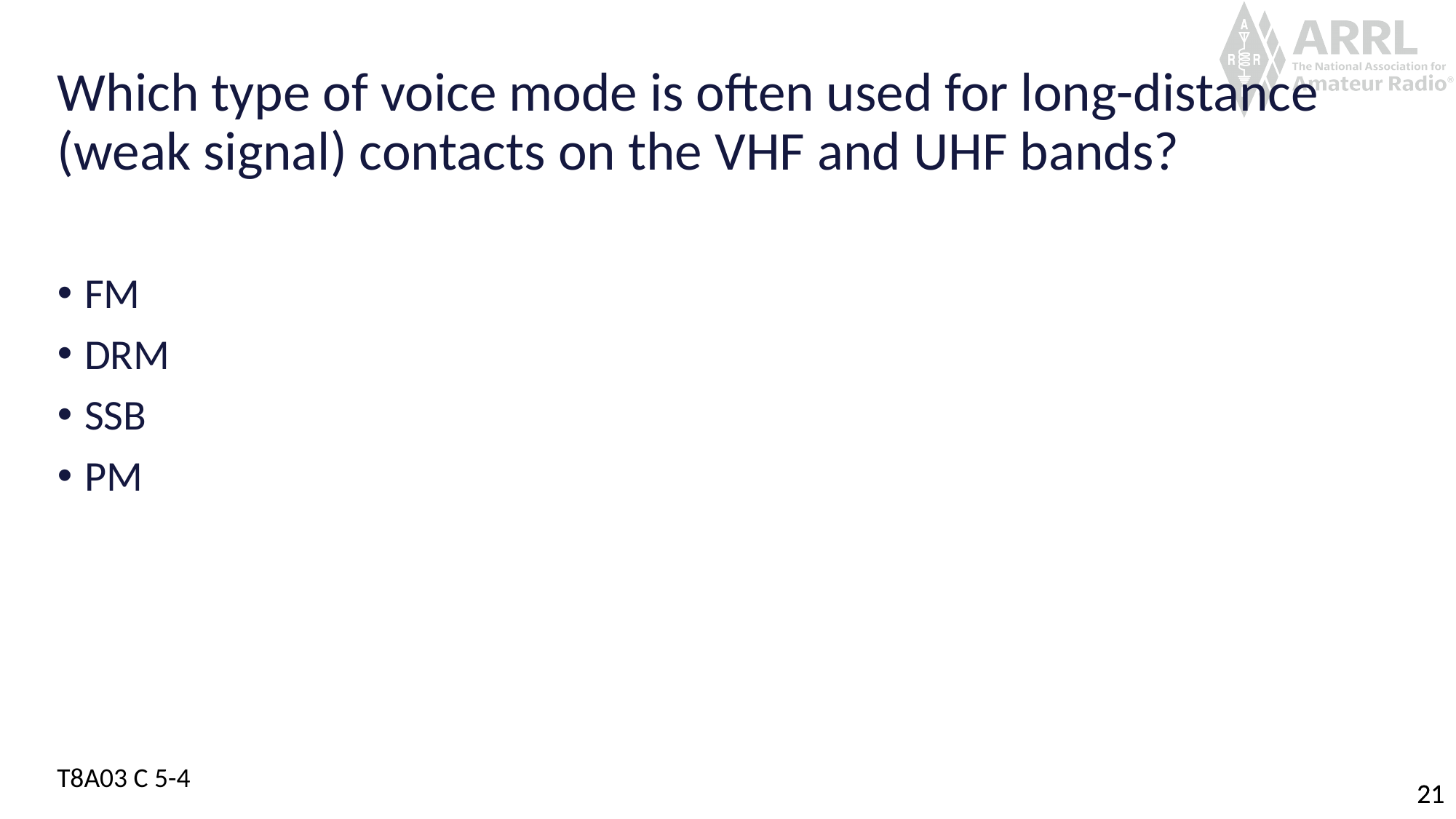

# Which type of voice mode is often used for long-distance (weak signal) contacts on the VHF and UHF bands?
FM
DRM
SSB
PM
T8A03 C 5-4